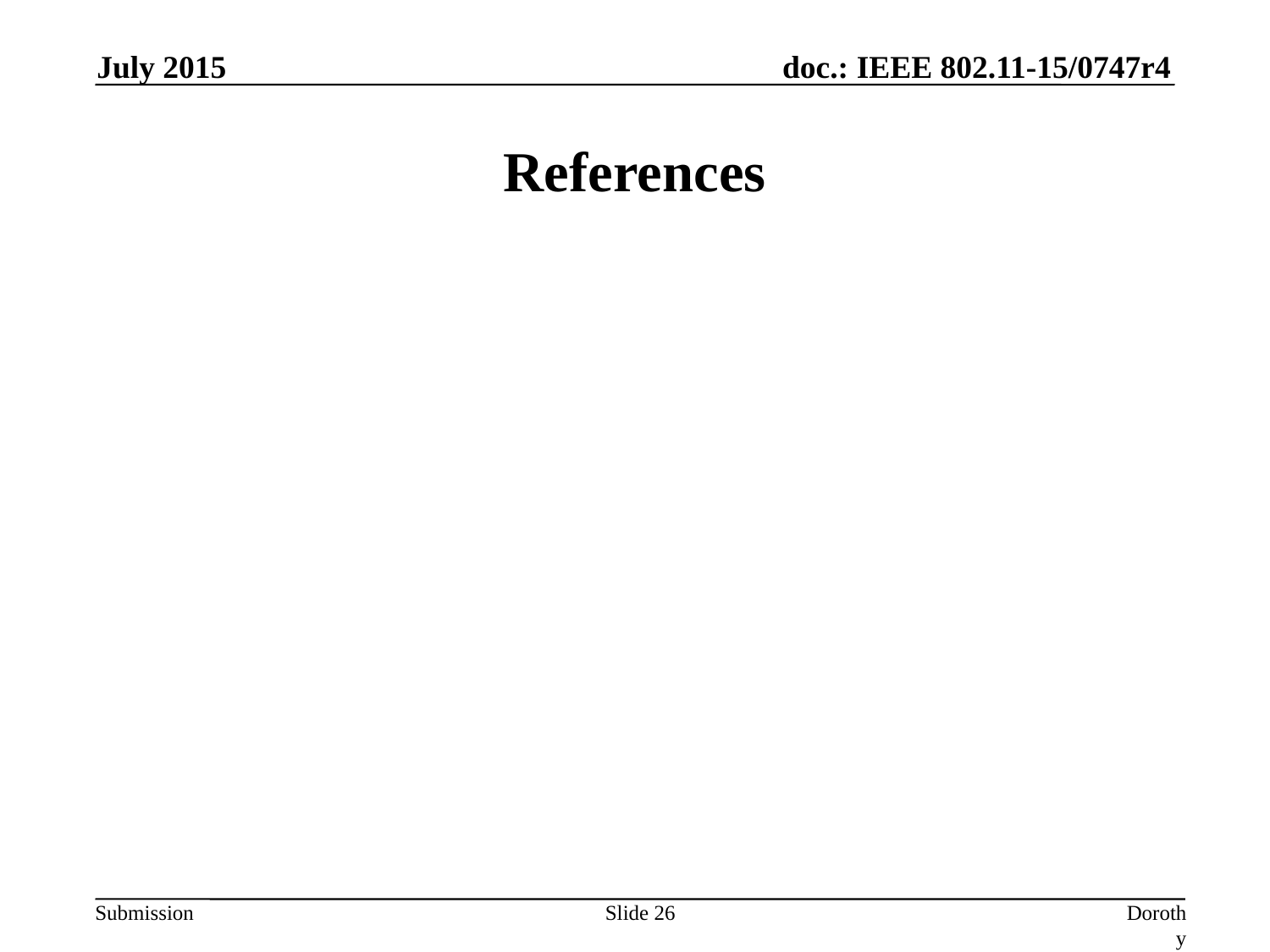

July 2015
# References

Slide 26
Dorothy Stanley, HP-Aruba Networks